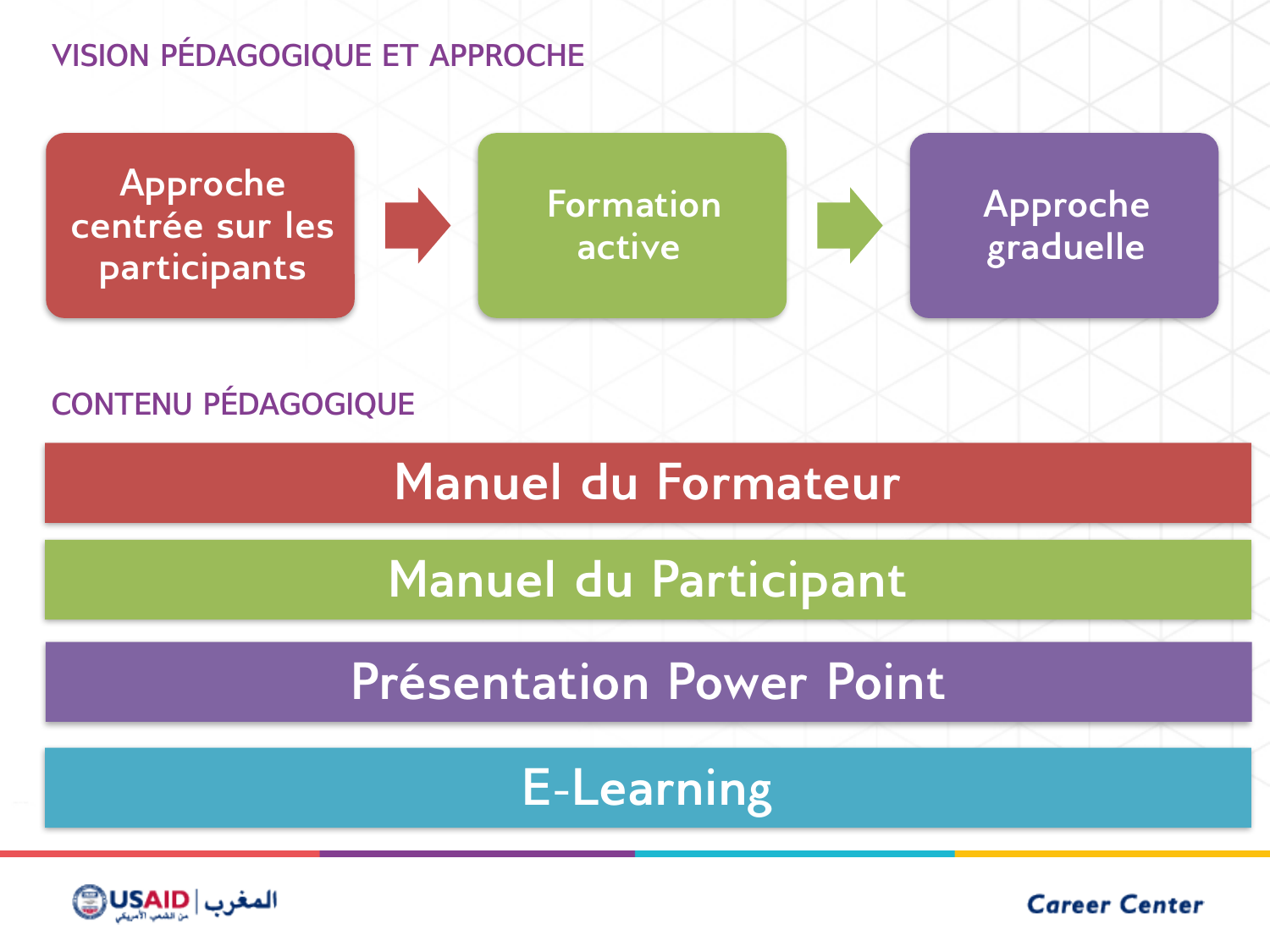

Vision pédagogique et approche
Approche centrée sur les participants

Formation active

Approche graduelle
Contenu pédagogique
Manuel du Formateur
Manuel du Participant
Présentation Power Point
E-Learning